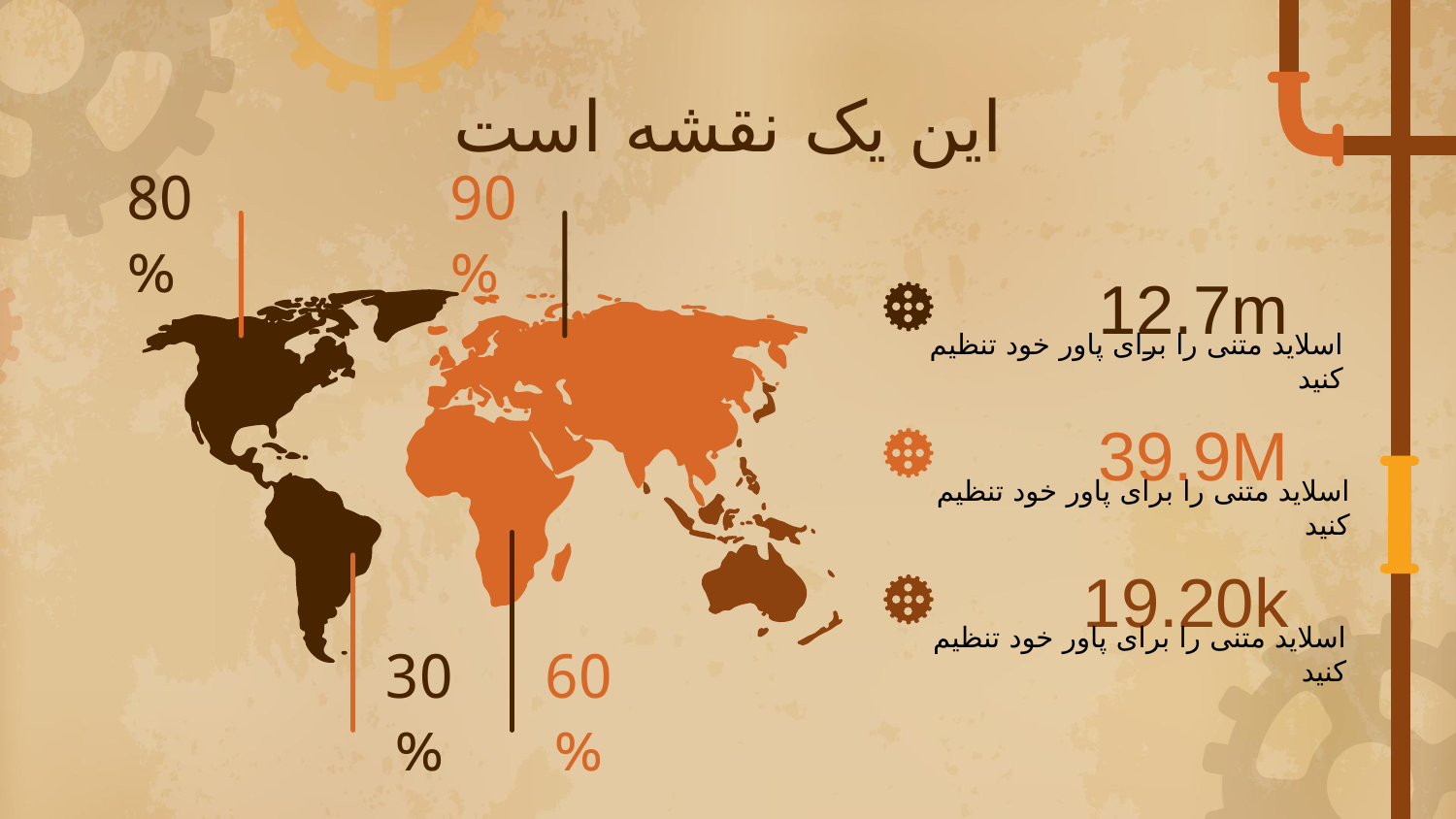

# این یک نقشه است
80%
90%
12.7m

اسلاید متنی را برای پاور خود تنظیم کنید

39.9M

اسلاید متنی را برای پاور خود تنظیم کنید
19.20k

اسلاید متنی را برای پاور خود تنظیم کنید

30%
60%